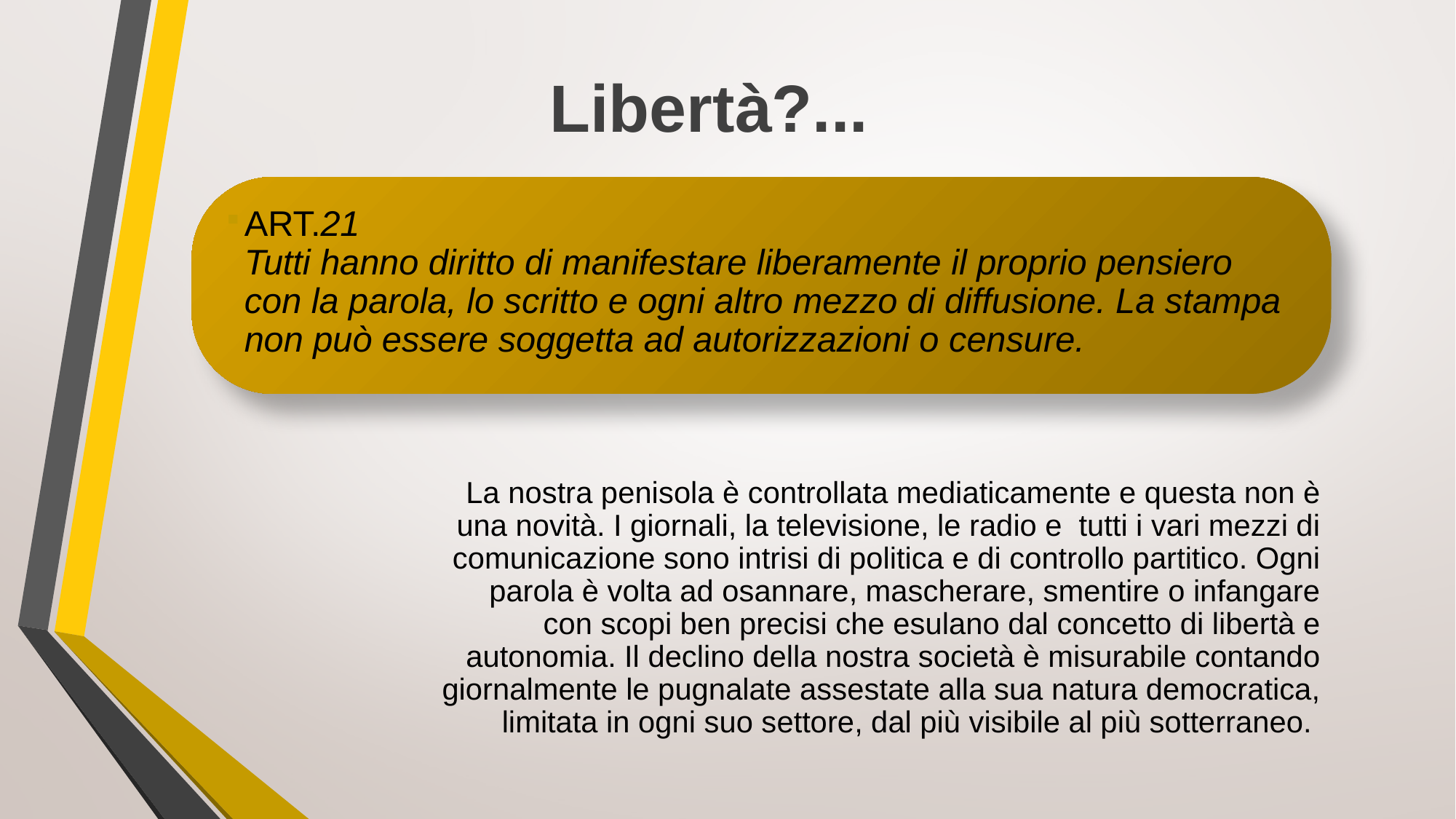

Libertà?...
ART.21
Tutti hanno diritto di manifestare liberamente il proprio pensiero con la parola, lo scritto e ogni altro mezzo di diffusione. La stampa non può essere soggetta ad autorizzazioni o censure.

La nostra penisola è controllata mediaticamente e questa non è una novità. I giornali, la televisione, le radio e  tutti i vari mezzi di comunicazione sono intrisi di politica e di controllo partitico. Ogni parola è volta ad osannare, mascherare, smentire o infangare con scopi ben precisi che esulano dal concetto di libertà e autonomia. Il declino della nostra società è misurabile contando giornalmente le pugnalate assestate alla sua natura democratica, limitata in ogni suo settore, dal più visibile al più sotterraneo.